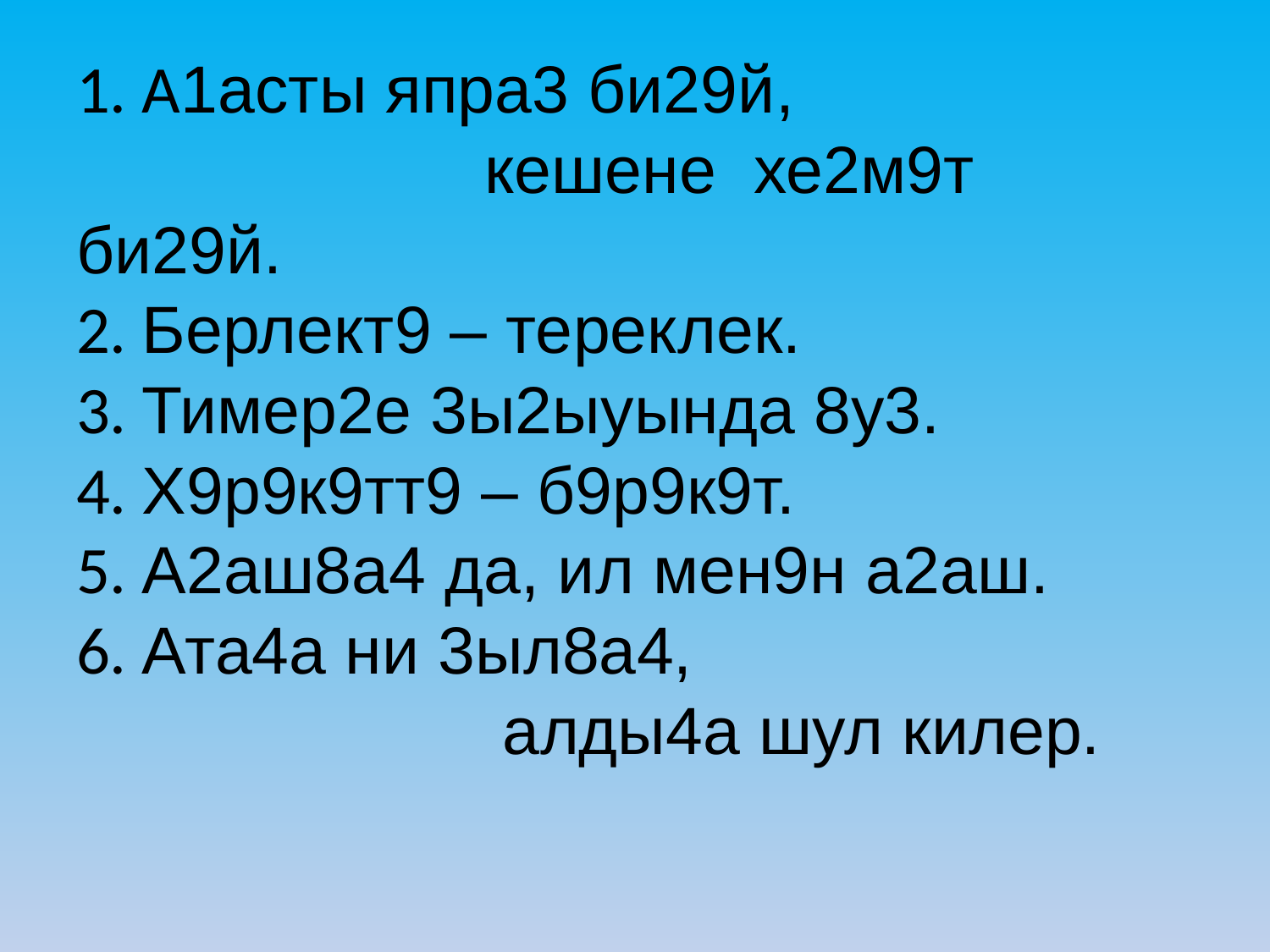

# 1. А1асты япра3 би29й, кешене  хе2м9т би29й. 2. Берлект9 – тереклек. 3. Тимер2е 3ы2ыуында 8у3. 4. Х9р9к9тт9 – б9р9к9т. 5. А2аш8а4 да, ил мен9н а2аш. 6. Ата4а ни 3ыл8а4, алды4а шул килер.